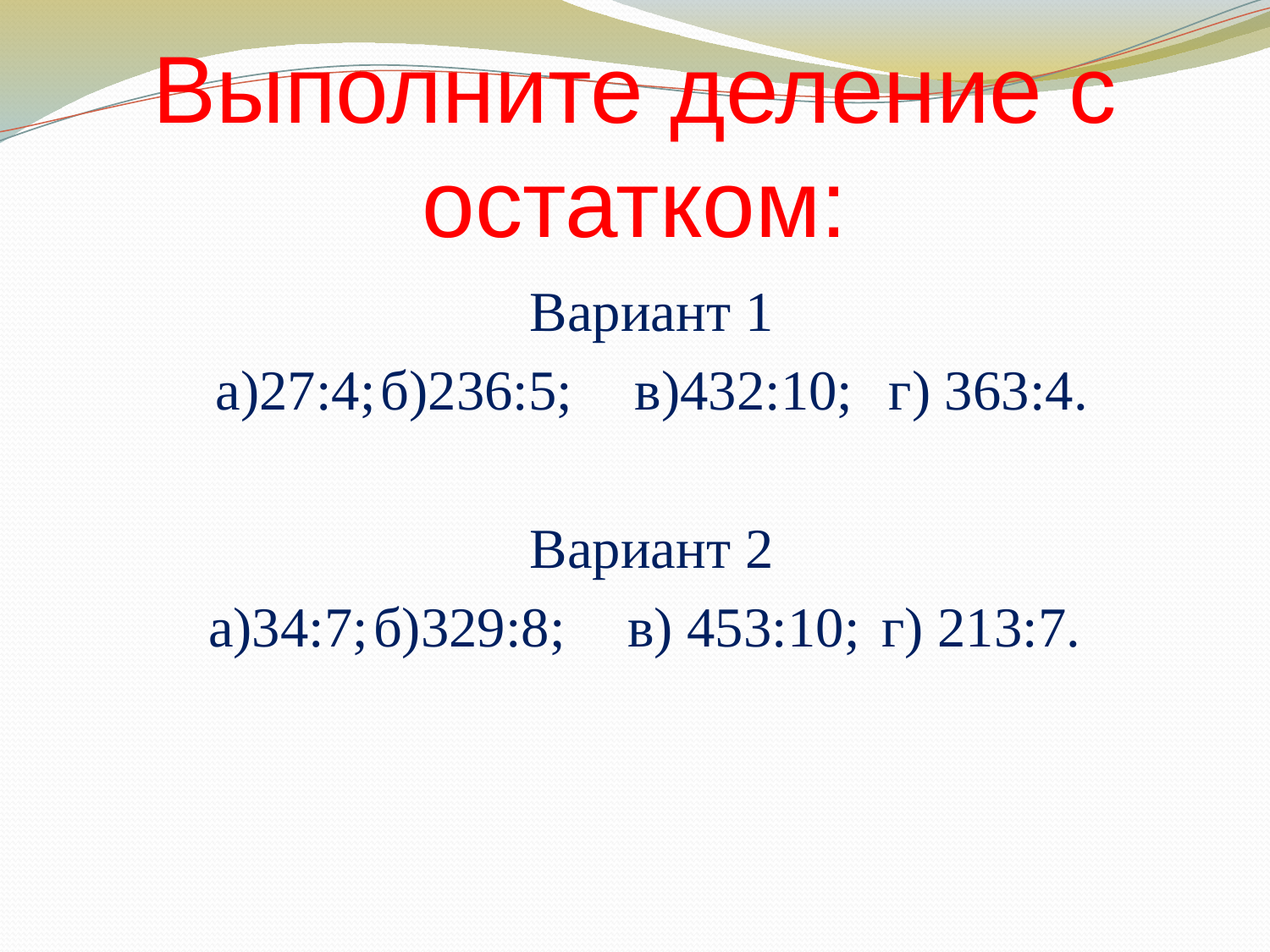

# Выполните деление с остатком:
Вариант 1
а)27:4;	б)236:5;	в)432:10;	г) 363:4.

Вариант 2
а)34:7;	б)329:8;	в) 453:10;	г) 213:7.